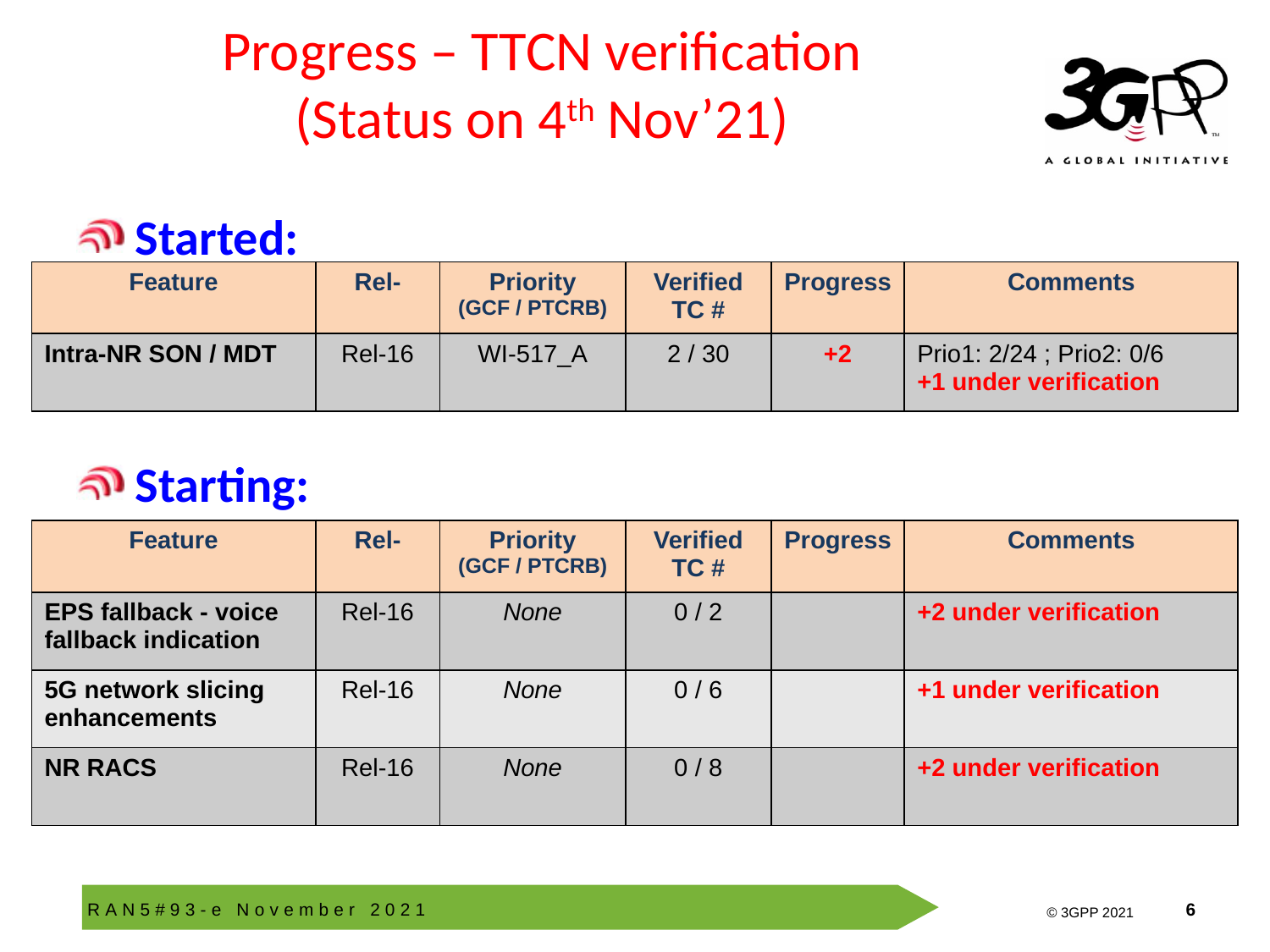

# Progress – TTCN verification (Status on 4th Nov’21)
 Started:

 Starting:

| Feature | Rel- | Priority (GCF / PTCRB) | Verified TC # | Progress | Comments |
| --- | --- | --- | --- | --- | --- |
| Intra-NR SON / MDT | Rel-16 | WI-517\_A | 2 / 30 | +2 | Prio1: 2/24 ; Prio2: 0/6 +1 under verification |
| Feature | Rel- | Priority (GCF / PTCRB) | Verified TC # | Progress | Comments |
| --- | --- | --- | --- | --- | --- |
| EPS fallback - voice fallback indication | Rel-16 | None | 0 / 2 |  | +2 under verification |
| 5G network slicing enhancements | Rel-16 | None | 0 / 6 |  | +1 under verification |
| NR RACS | Rel-16 | None | 0 / 8 |  | +2 under verification |